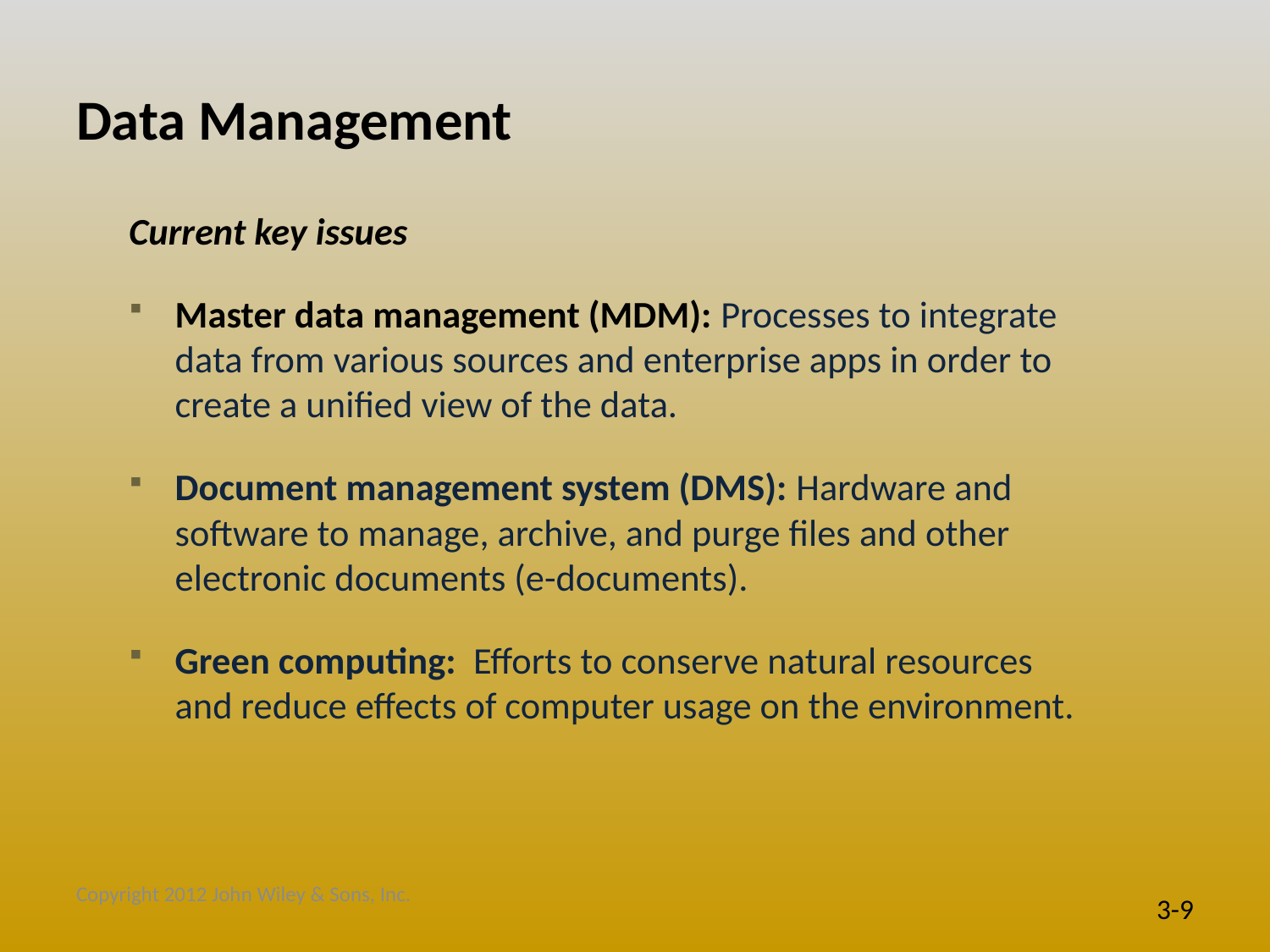

# Data Management
Current key issues
Master data management (MDM): Processes to integrate data from various sources and enterprise apps in order to create a unified view of the data.
Document management system (DMS): Hardware and software to manage, archive, and purge files and other electronic documents (e-documents).
Green computing:  Efforts to conserve natural resources and reduce effects of computer usage on the environment.
Copyright 2012 John Wiley & Sons, Inc.
3-9